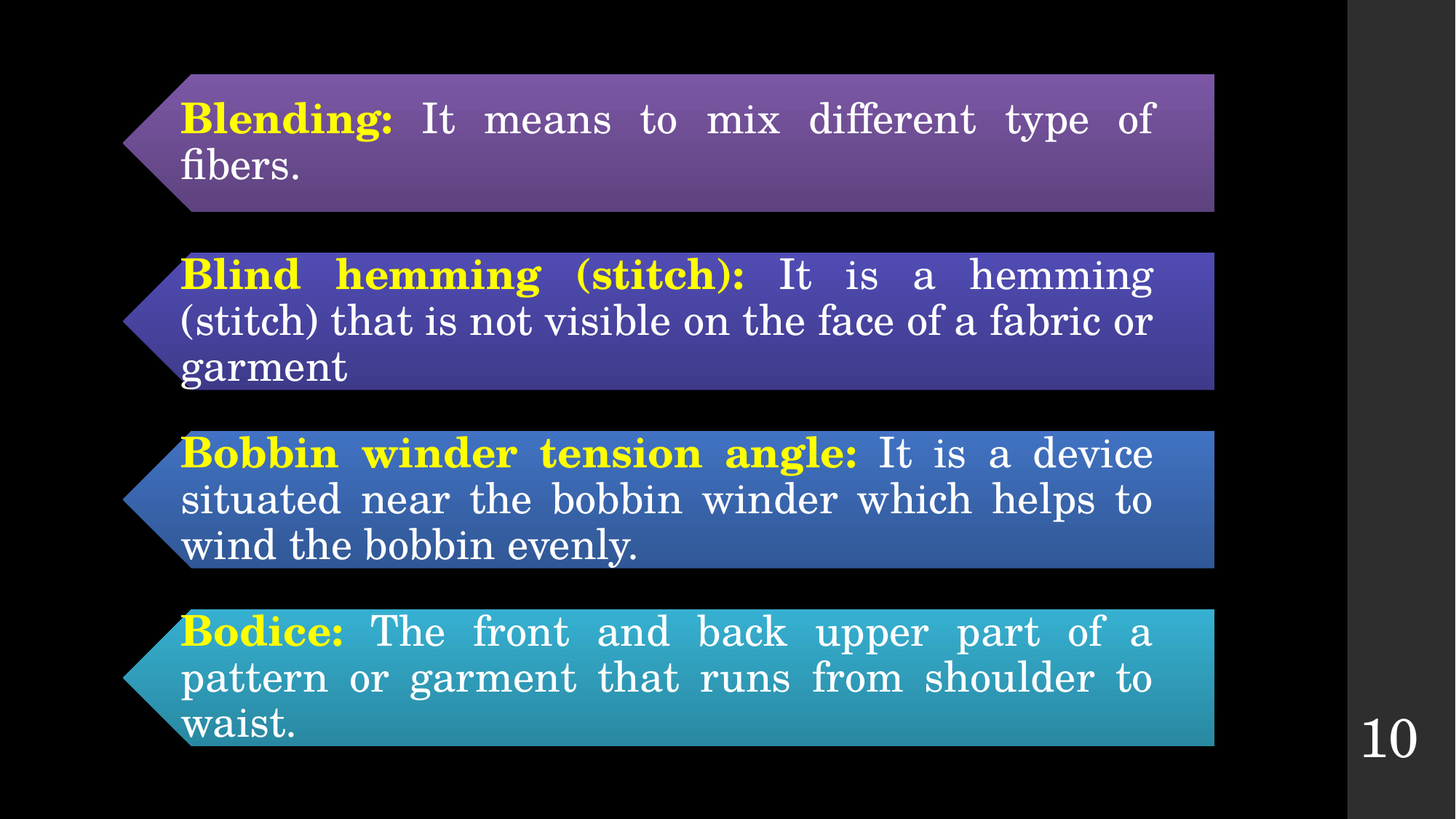

Blending: It means to mix different type of fibers.
Blind hemming (stitch): It is a hemming (stitch) that is not visible on the face of a fabric or garment
Bobbin winder tension angle: It is a device situated near the bobbin winder which helps to wind the bobbin evenly.
Bodice: The front and back upper part of a pattern or garment that runs from shoulder to waist.
10